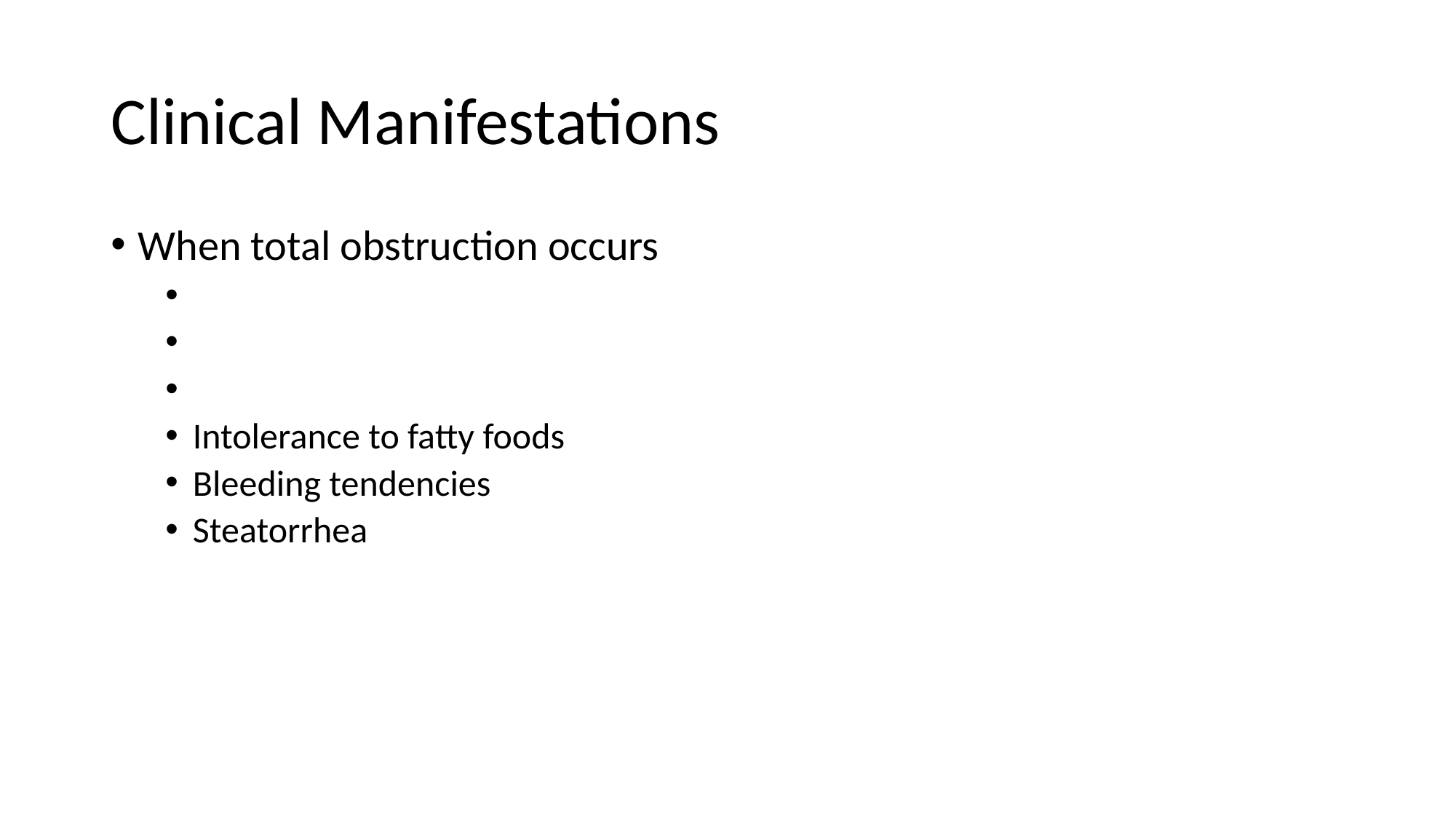

# Clinical Manifestations
When total obstruction occurs

Intolerance to fatty foods
Bleeding tendencies
Steatorrhea